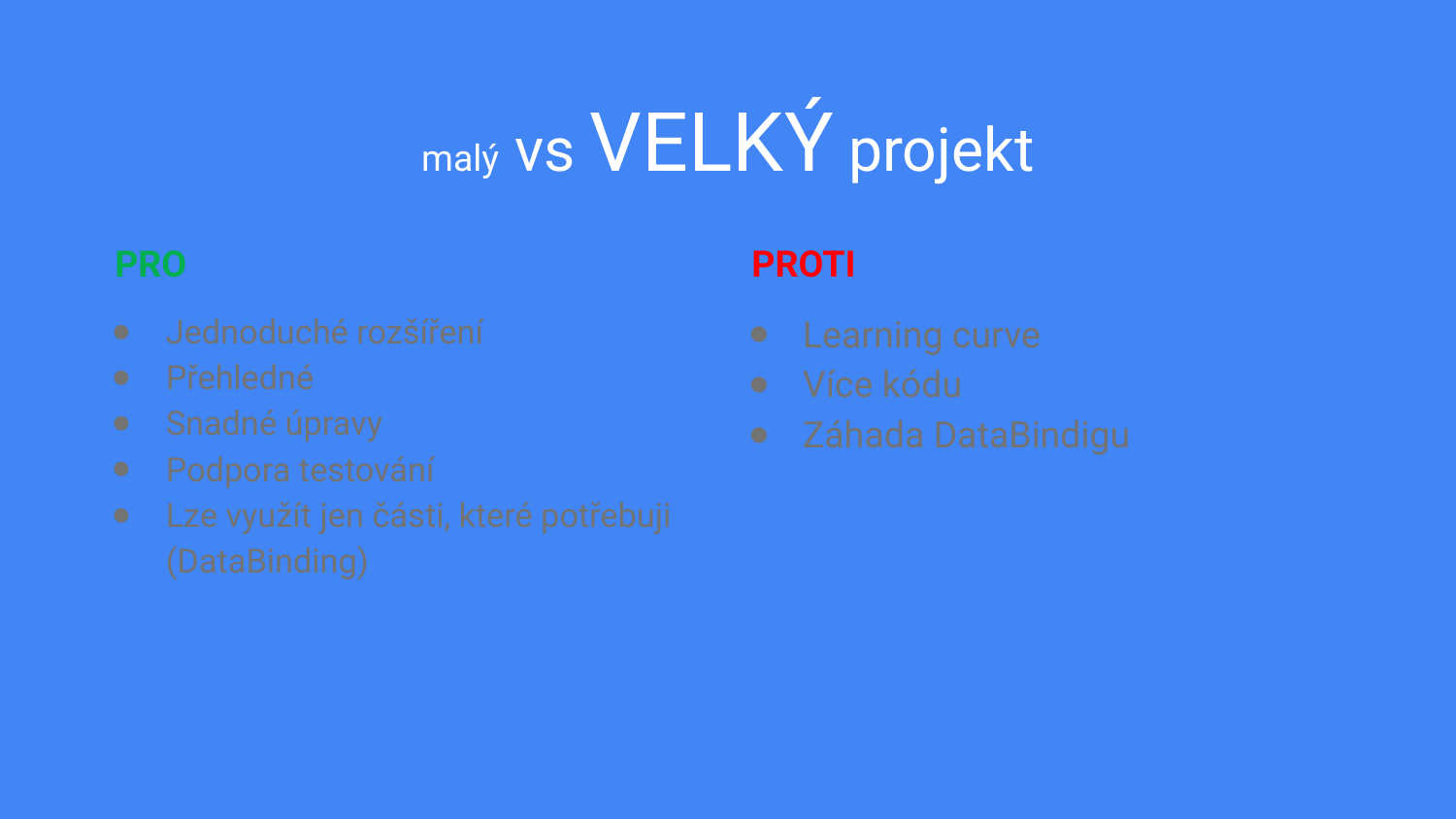

# malý vs VELKÝ projekt
PRO
PROTI
Jednoduché rozšíření
Přehledné
Snadné úpravy
Podpora testování
Lze využít jen části, které potřebuji (DataBinding)

Learning curve
Více kódu
Záhada DataBindigu